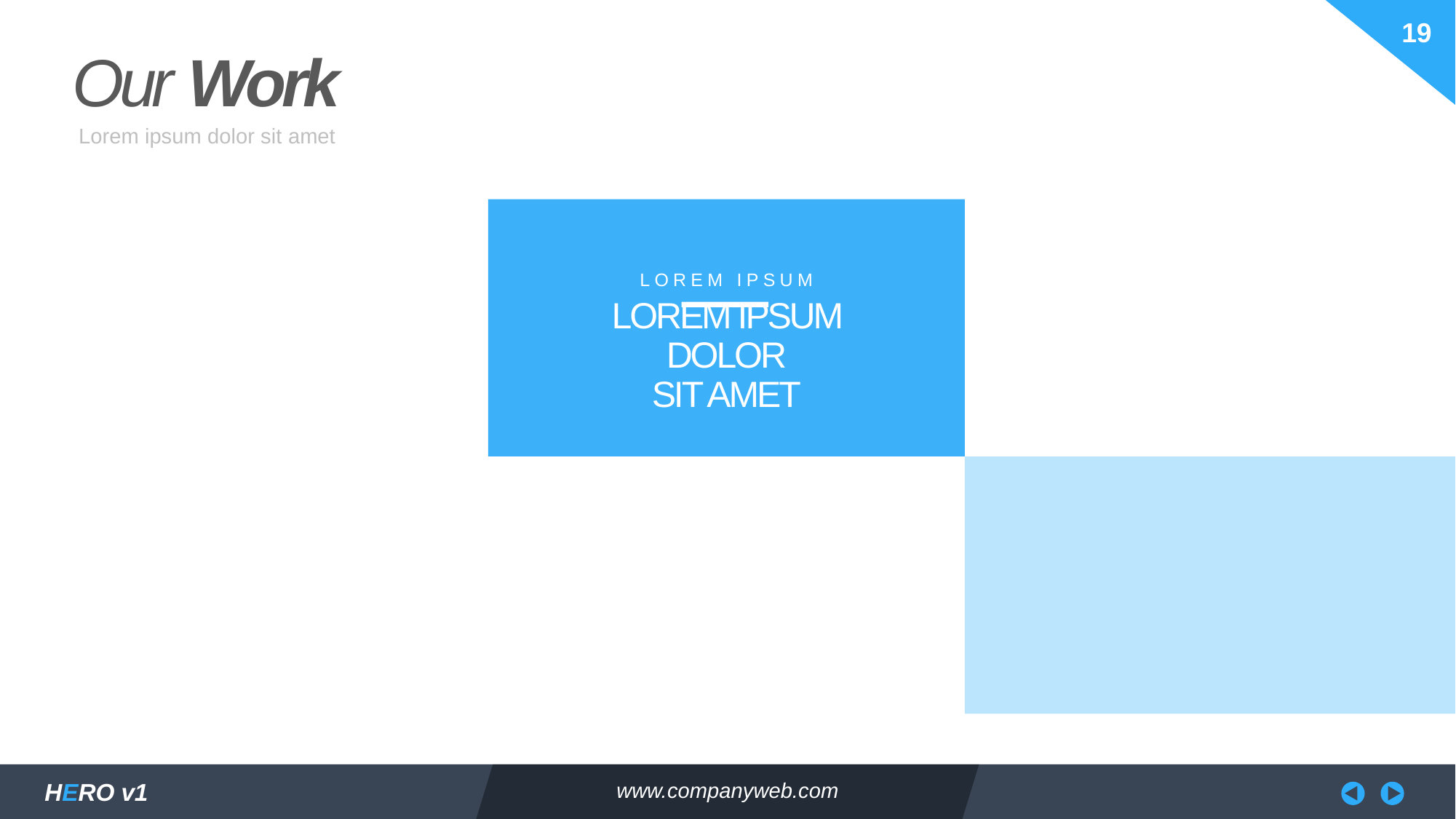

Our Work
Lorem ipsum dolor sit amet

LOREM IPSUM
LOREM IPSUM DOLOR
SIT AMET